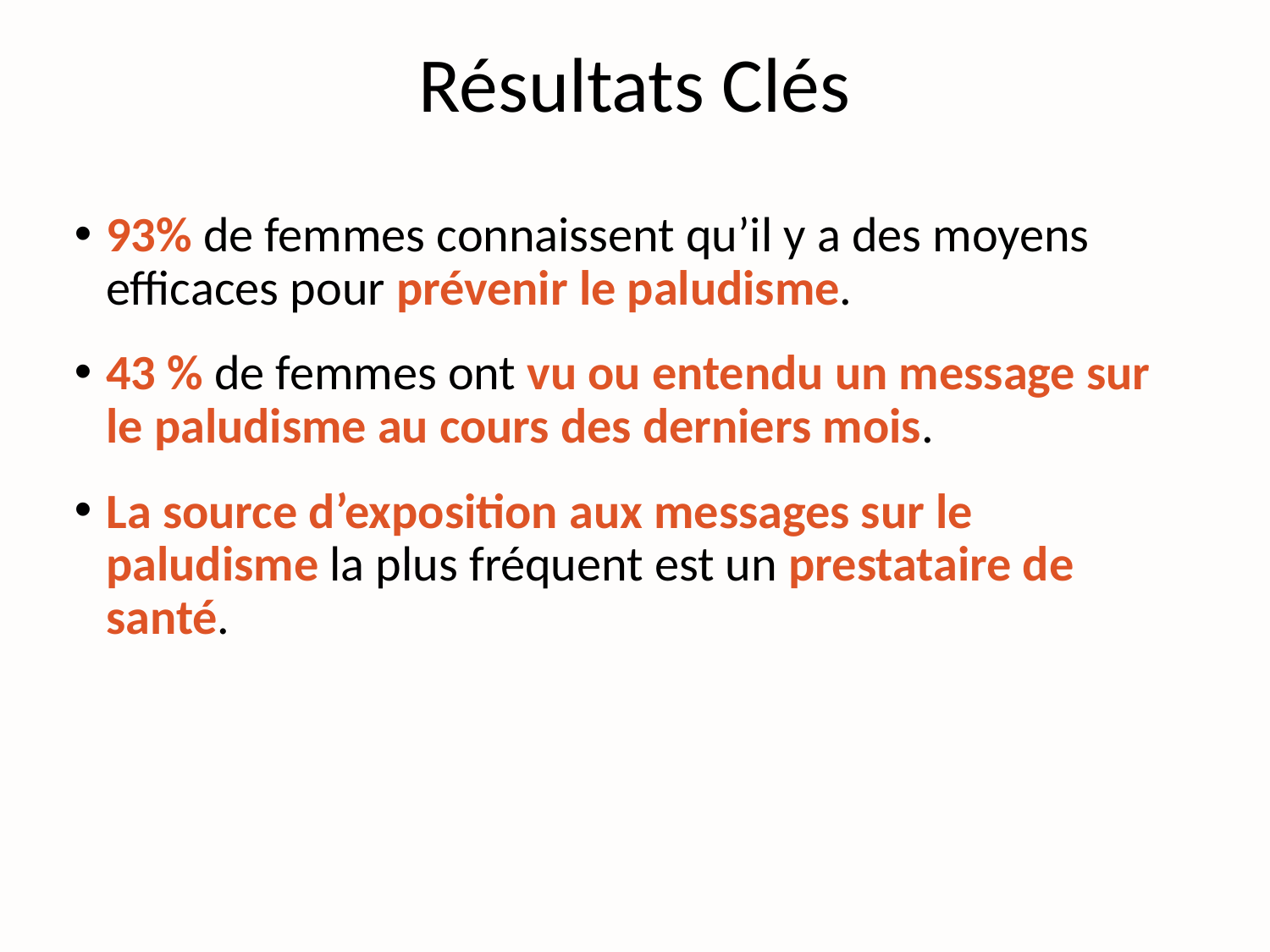

# Résultats Clés
93% de femmes connaissent qu’il y a des moyens efficaces pour prévenir le paludisme.
43 % de femmes ont vu ou entendu un message sur le paludisme au cours des derniers mois.
La source d’exposition aux messages sur le paludisme la plus fréquent est un prestataire de santé.